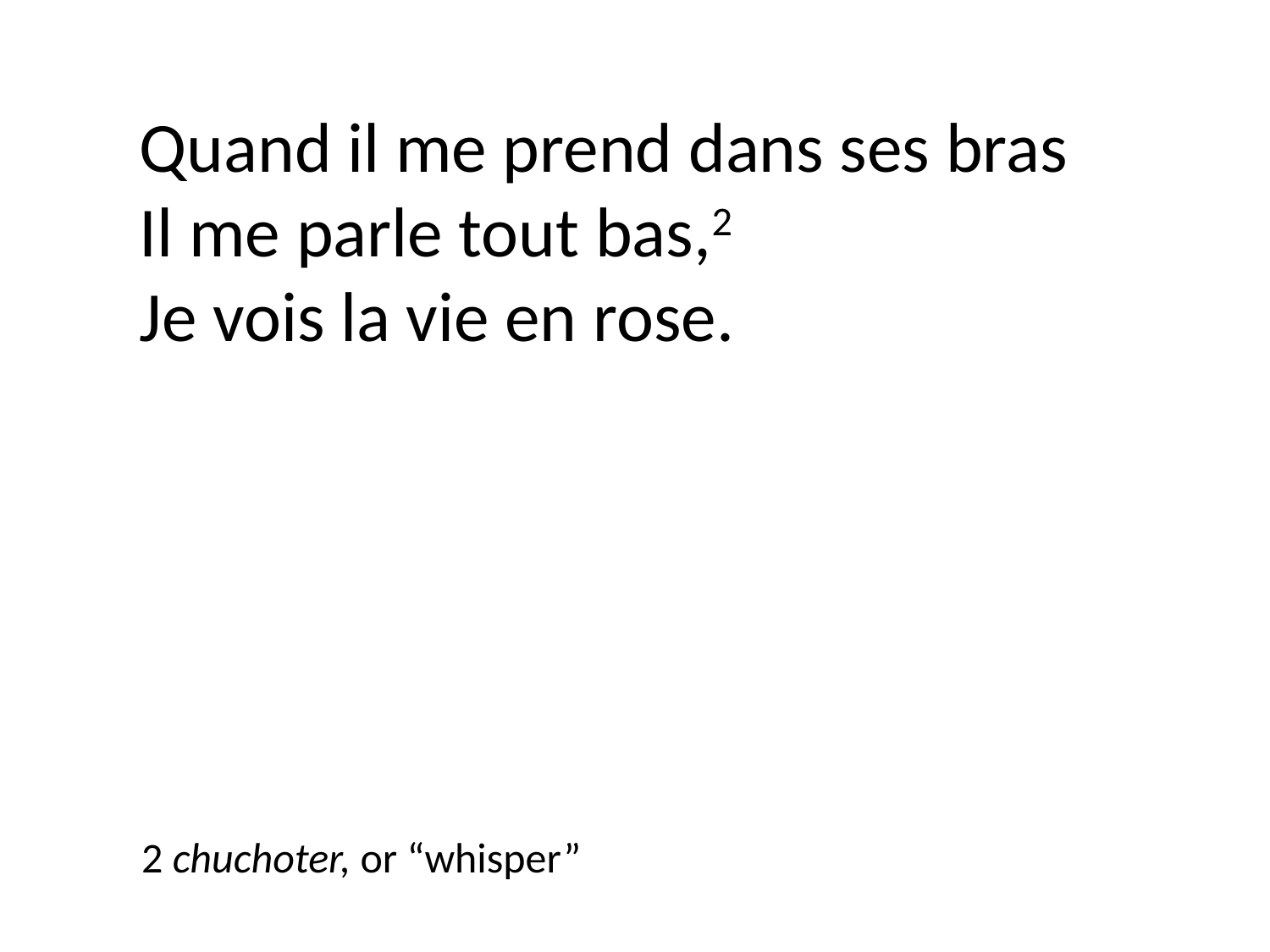

Quand il me prend dans ses bras
Il me parle tout bas,2
Je vois la vie en rose.
2 chuchoter, or “whisper”